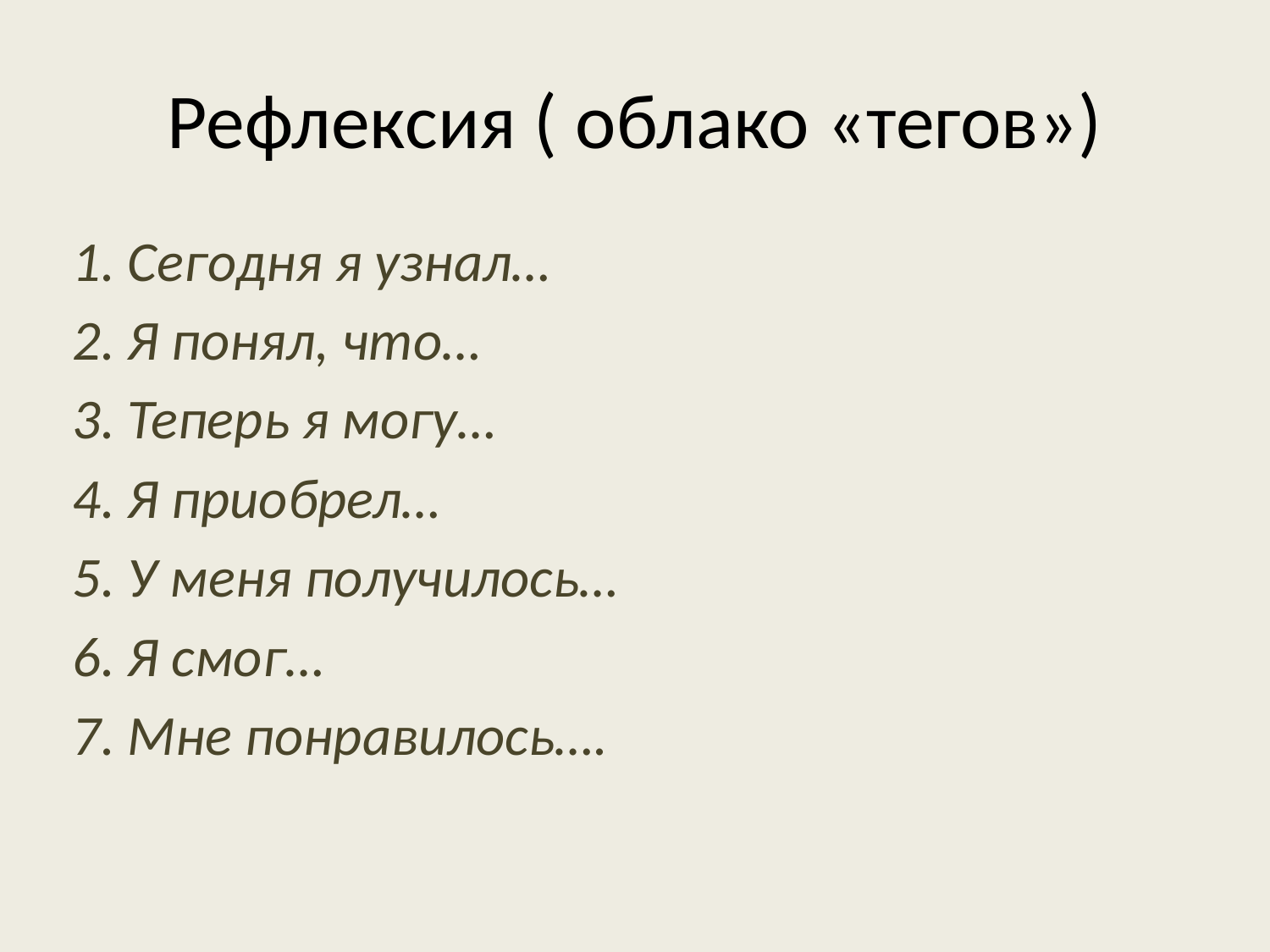

# Рефлексия ( облако «тегов»)
1. Сегодня я узнал…
2. Я понял, что…
3. Теперь я могу…
4. Я приобрел…
5. У меня получилось…
6. Я смог…
7. Мне понравилось….